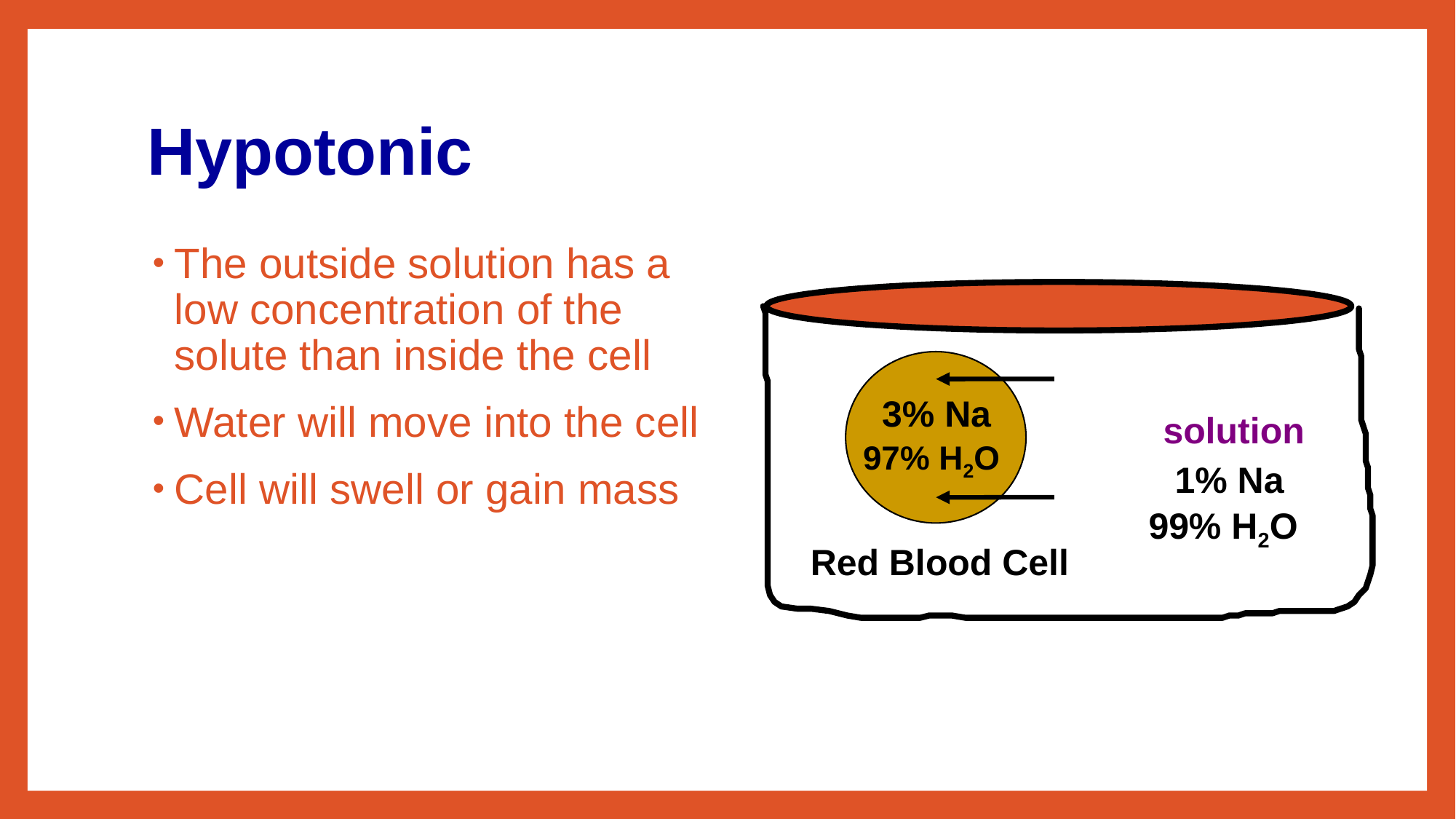

# Hypotonic
The outside solution has a low concentration of the solute than inside the cell
Water will move into the cell
Cell will swell or gain mass

solution
1% Na
99% H2O

3% Na
97% H2O
Red Blood Cell